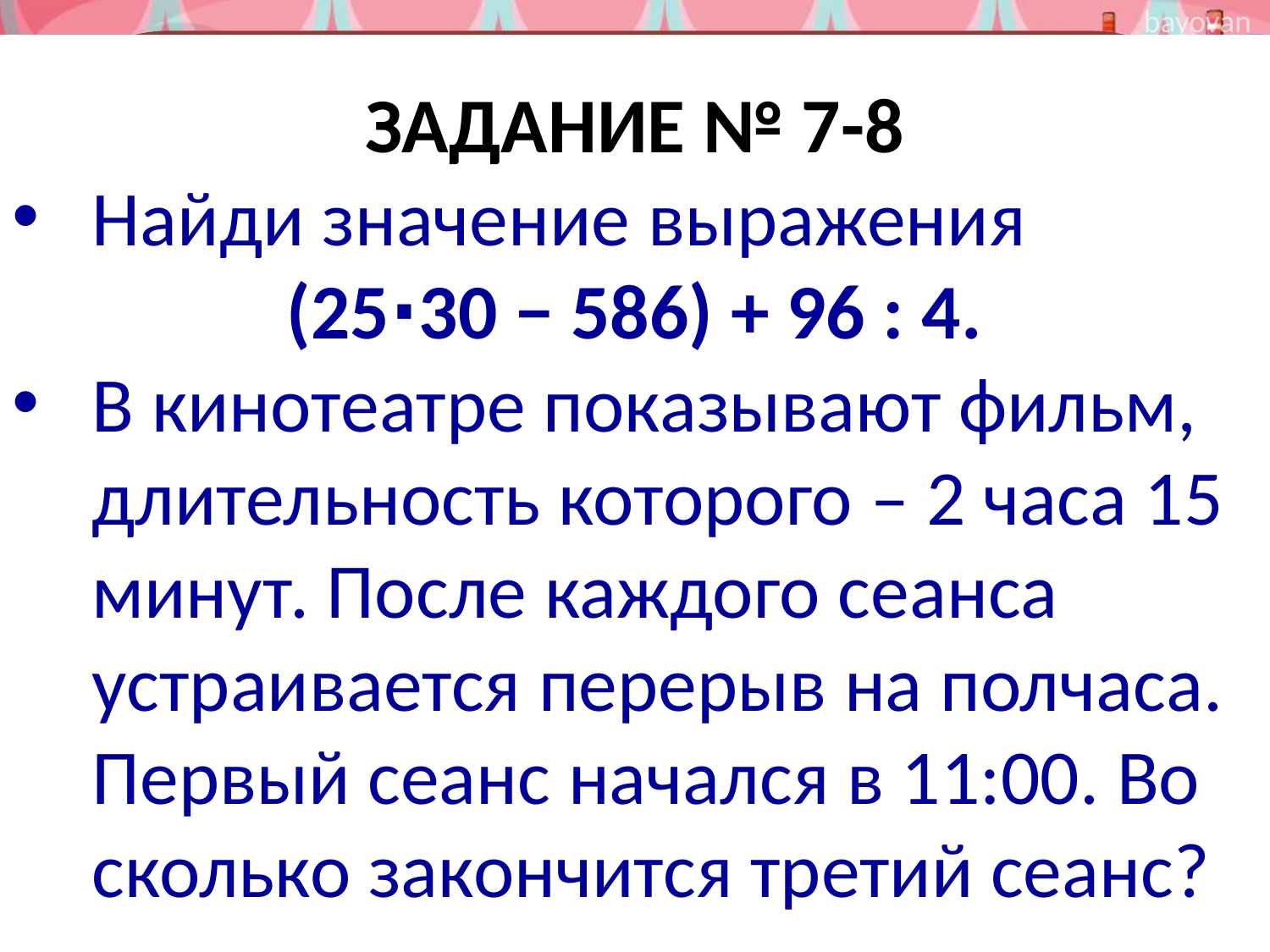

ЗАДАНИЕ № 7-8
Найди значение выражения
(25⋅30 − 586) + 96 : 4.
В кинотеатре показывают фильм, длительность которого – 2 часа 15 минут. После каждого сеанса устраивается перерыв на полчаса. Первый сеанс начался в 11:00. Во сколько закончится третий сеанс?